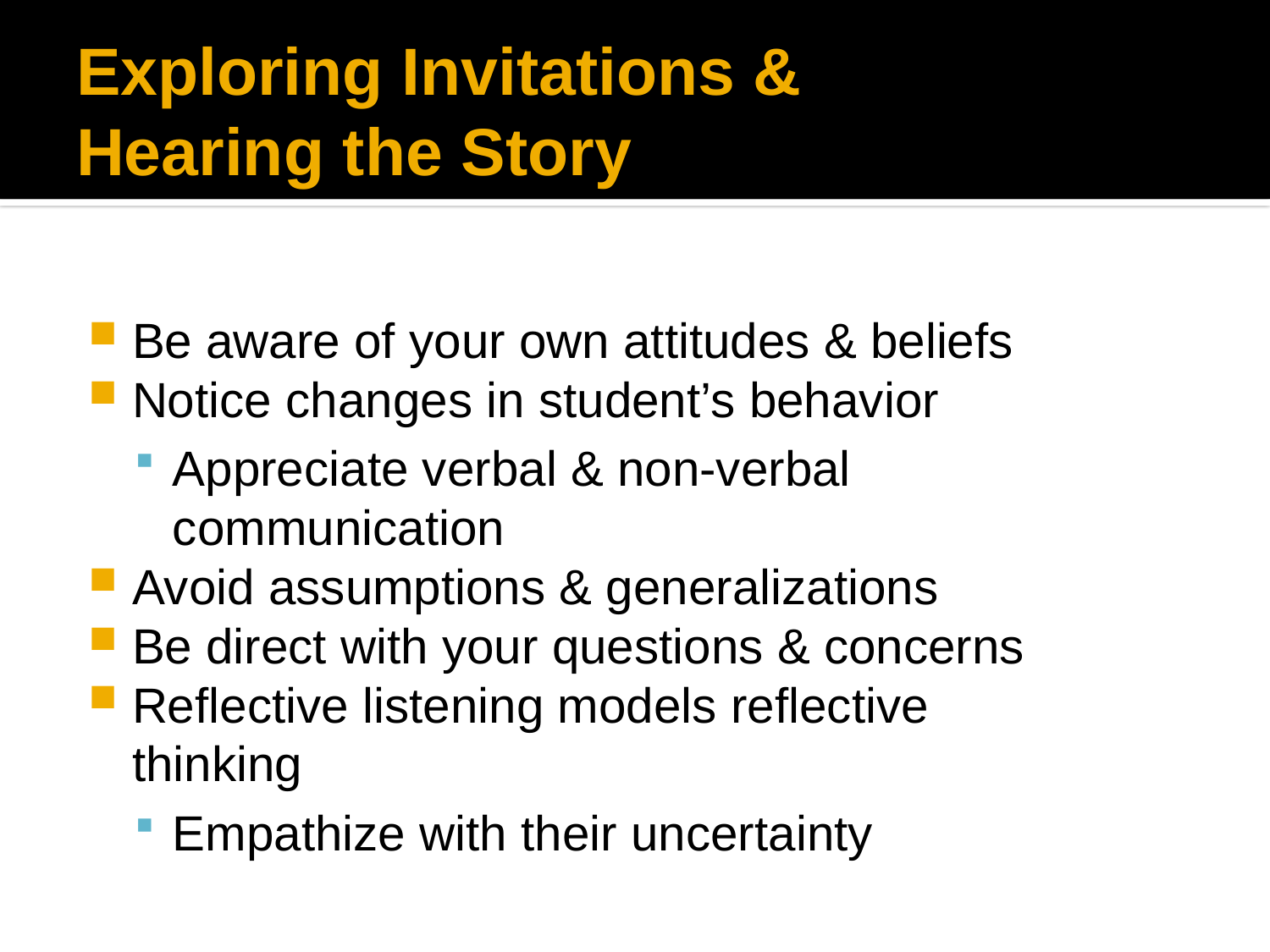

# Exploring Invitations & Hearing the Story
Be aware of your own attitudes & beliefs
Notice changes in student’s behavior
Appreciate verbal & non-verbal communication
Avoid assumptions & generalizations
Be direct with your questions & concerns
Reflective listening models reflective thinking
Empathize with their uncertainty